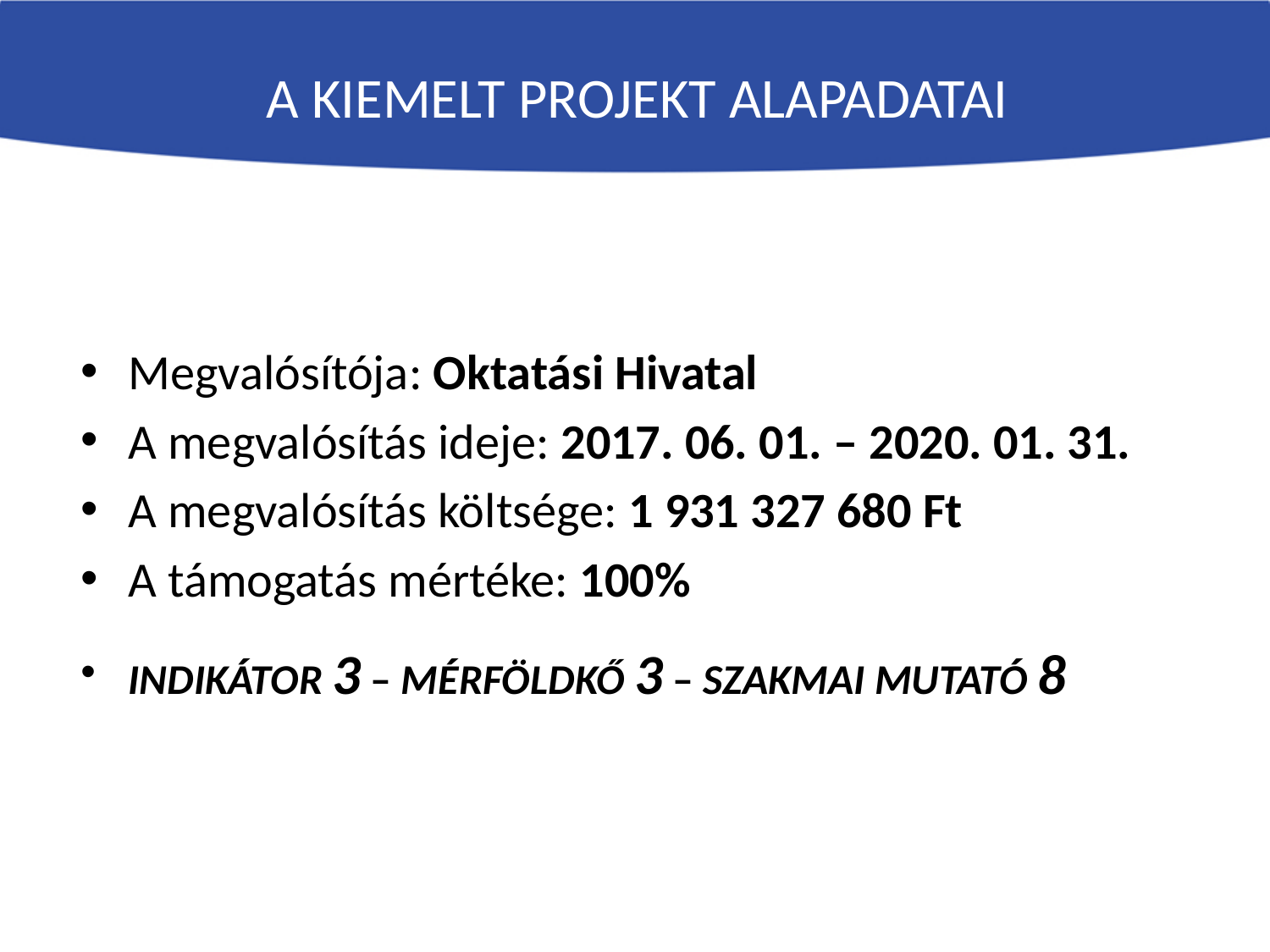

# A KIEMELT PROJEKT ALAPADATAI

Megvalósítója: Oktatási Hivatal
A megvalósítás ideje: 2017. 06. 01. – 2020. 01. 31.
A megvalósítás költsége: 1 931 327 680 Ft
A támogatás mértéke: 100%

INDIKÁTOR 3 – MÉRFÖLDKŐ 3 – SZAKMAI MUTATÓ 8